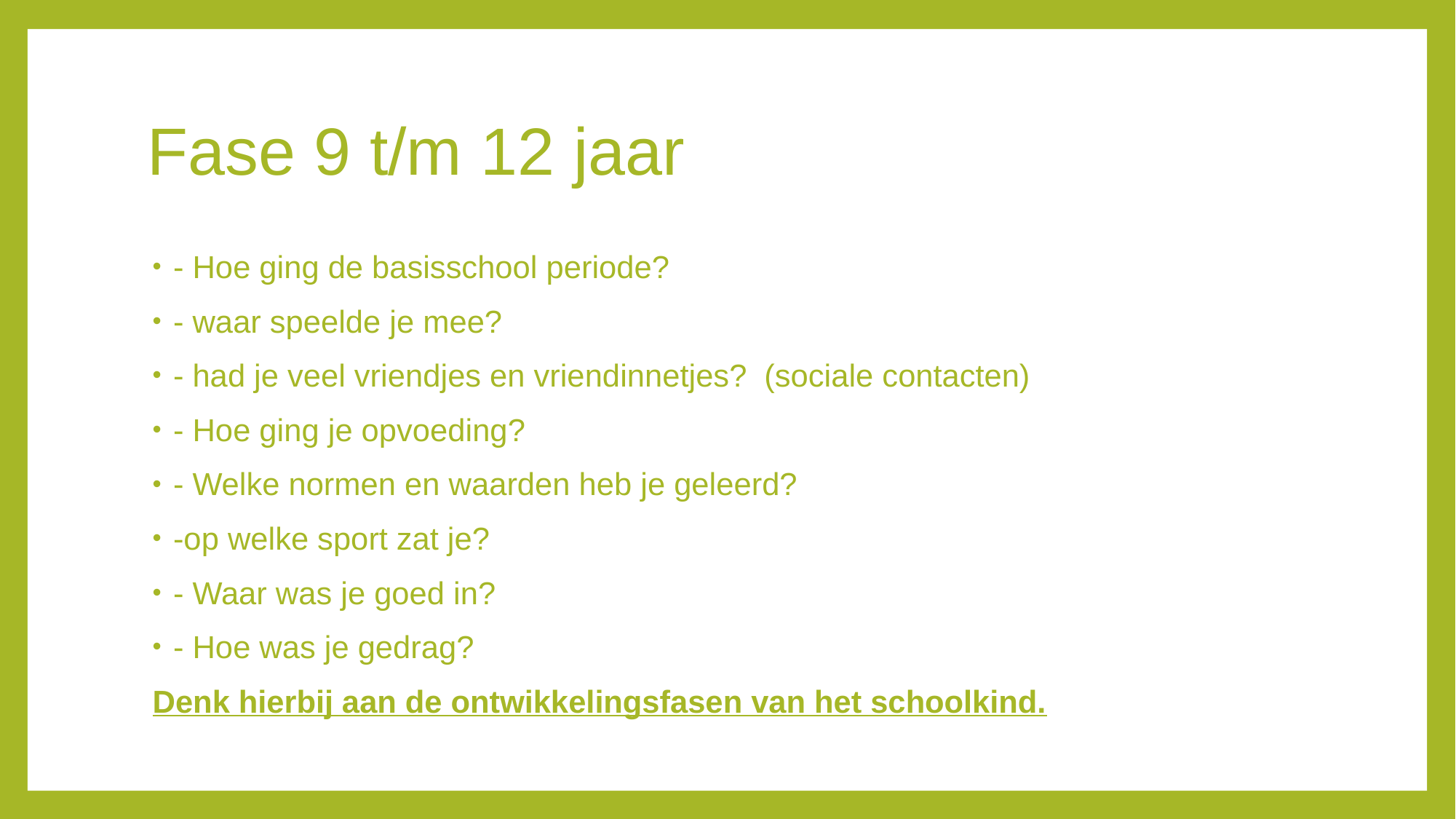

# Fase 9 t/m 12 jaar
- Hoe ging de basisschool periode?
- waar speelde je mee?
- had je veel vriendjes en vriendinnetjes?  (sociale contacten)
- Hoe ging je opvoeding?
- Welke normen en waarden heb je geleerd?
-op welke sport zat je?
- Waar was je goed in?
- Hoe was je gedrag?
Denk hierbij aan de ontwikkelingsfasen van het schoolkind.